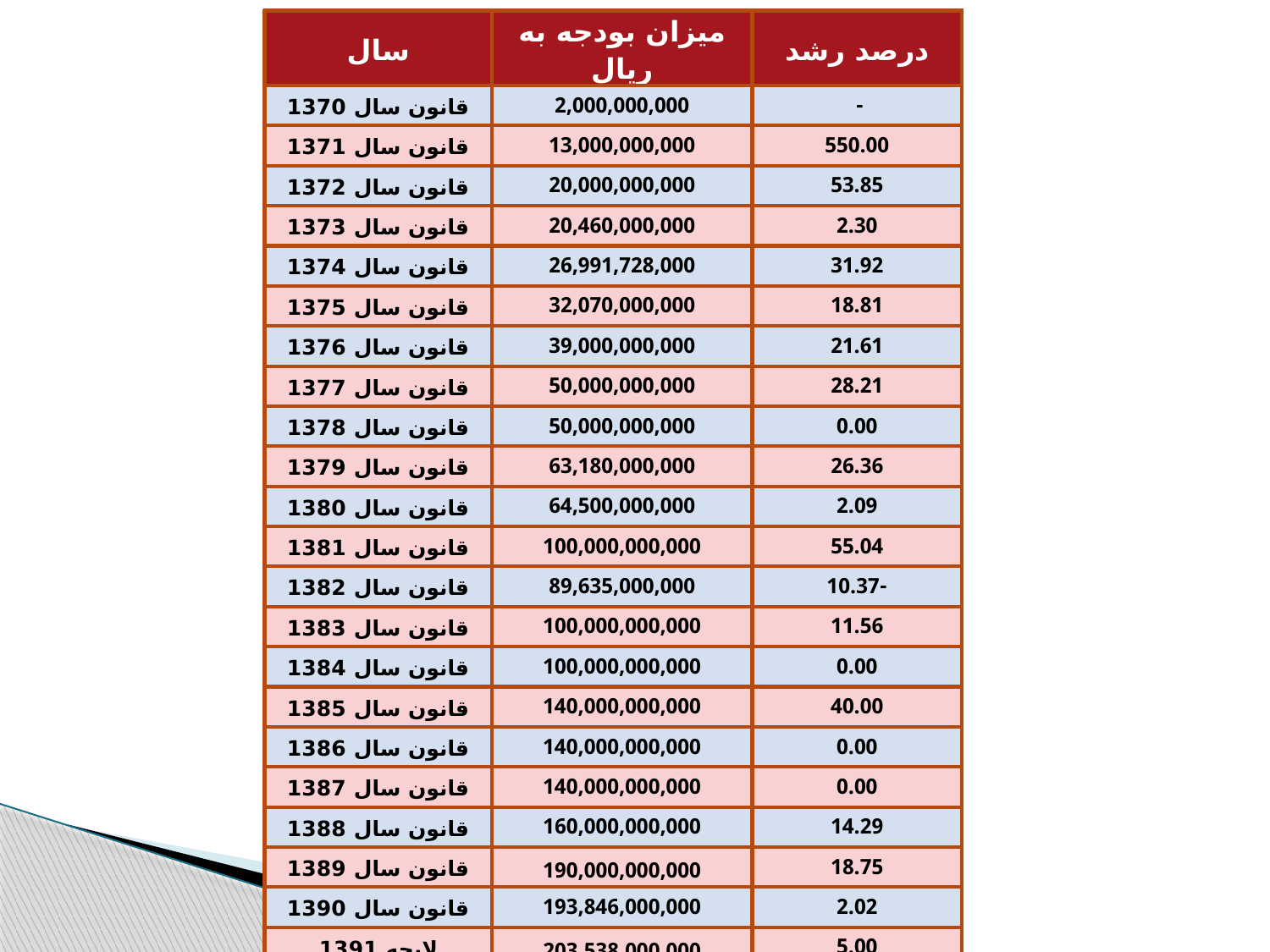

| سال | ميزان بودجه به ريال | درصد رشد |
| --- | --- | --- |
| قانون سال 1370 | 2,000,000,000 | - |
| قانون سال 1371 | 13,000,000,000 | 550.00 |
| قانون سال 1372 | 20,000,000,000 | 53.85 |
| قانون سال 1373 | 20,460,000,000 | 2.30 |
| قانون سال 1374 | 26,991,728,000 | 31.92 |
| قانون سال 1375 | 32,070,000,000 | 18.81 |
| قانون سال 1376 | 39,000,000,000 | 21.61 |
| قانون سال 1377 | 50,000,000,000 | 28.21 |
| قانون سال 1378 | 50,000,000,000 | 0.00 |
| قانون سال 1379 | 63,180,000,000 | 26.36 |
| قانون سال 1380 | 64,500,000,000 | 2.09 |
| قانون سال 1381 | 100,000,000,000 | 55.04 |
| قانون سال 1382 | 89,635,000,000 | -10.37 |
| قانون سال 1383 | 100,000,000,000 | 11.56 |
| قانون سال 1384 | 100,000,000,000 | 0.00 |
| قانون سال 1385 | 140,000,000,000 | 40.00 |
| قانون سال 1386 | 140,000,000,000 | 0.00 |
| قانون سال 1387 | 140,000,000,000 | 0.00 |
| قانون سال 1388 | 160,000,000,000 | 14.29 |
| قانون سال 1389 | 190,000,000,000 | 18.75 |
| قانون سال 1390 | 193,846,000,000 | 2.02 |
| لايحه 1391 | 203,538,000,000 | 5.00 |